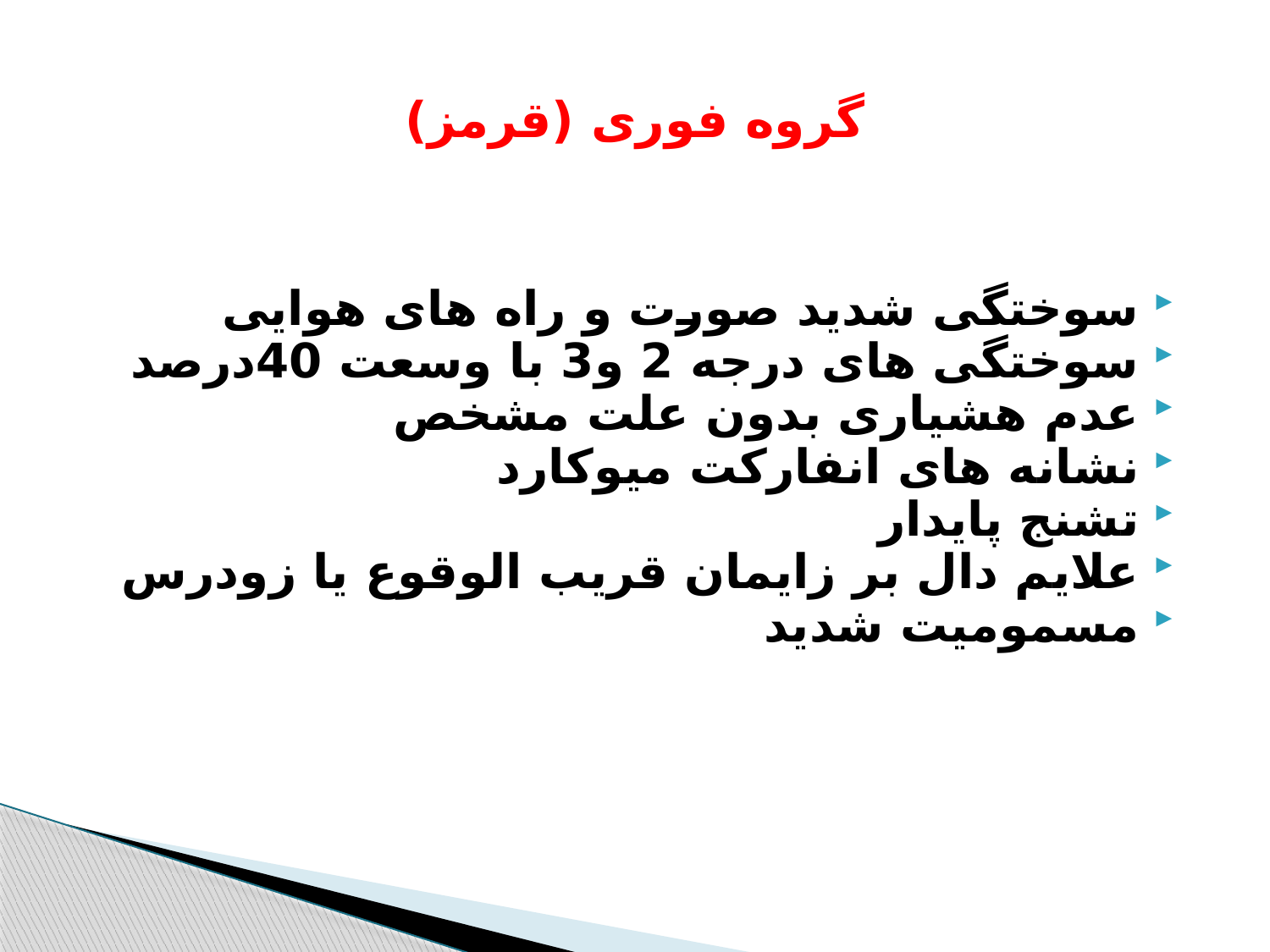

# گروه فوری (قرمز)

سوختگی شدید صورت و راه های هوایی
سوختگی های درجه 2 و3 با وسعت 40درصد
عدم هشیاری بدون علت مشخص
نشانه های انفارکت میوکارد
تشنج پایدار
علایم دال بر زایمان قریب الوقوع یا زودرس
مسمومیت شدید